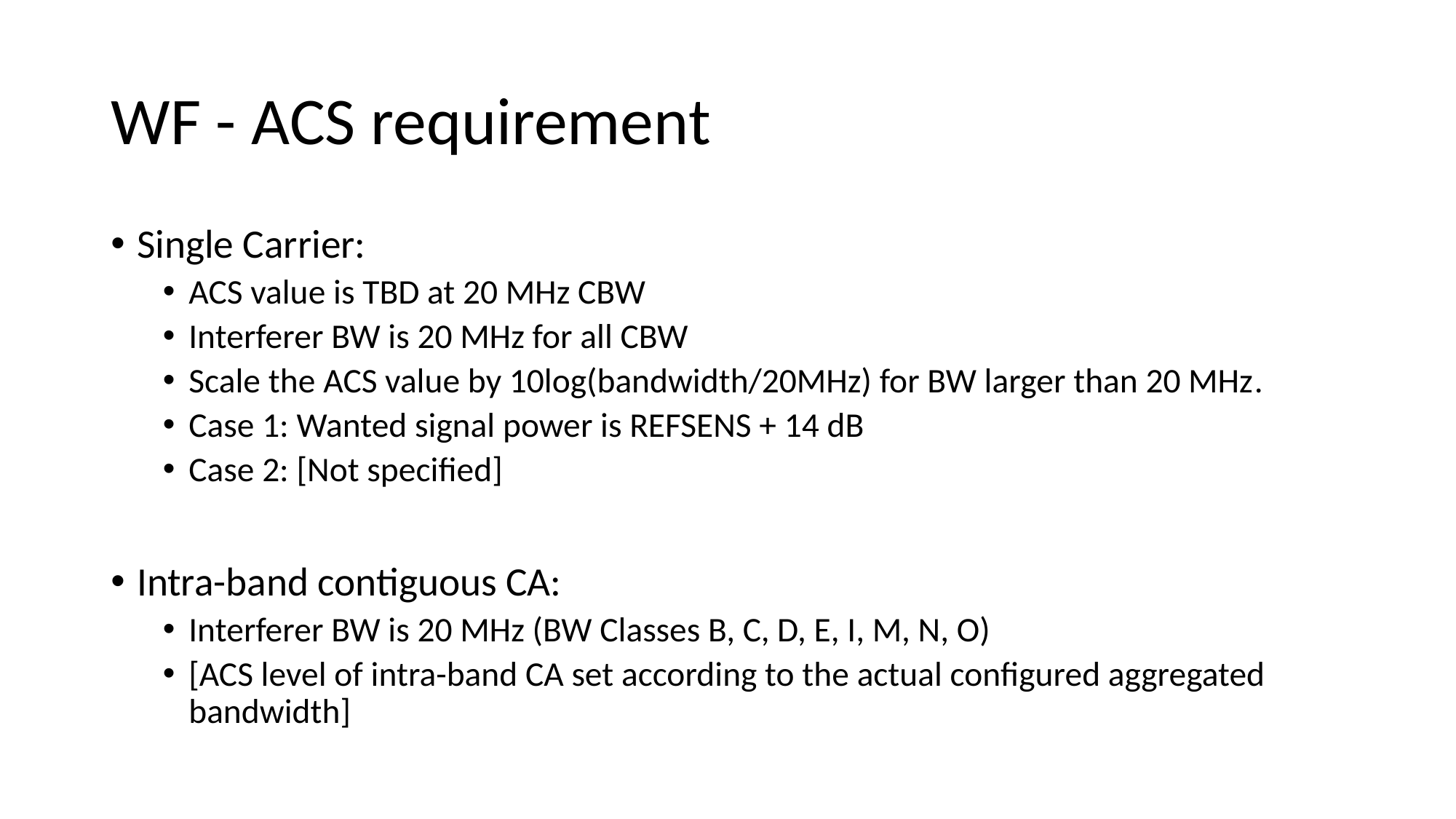

# WF - ACS requirement
Single Carrier:
ACS value is TBD at 20 MHz CBW
Interferer BW is 20 MHz for all CBW
Scale the ACS value by 10log(bandwidth/20MHz) for BW larger than 20 MHz.
Case 1: Wanted signal power is REFSENS + 14 dB
Case 2: [Not specified]

Intra-band contiguous CA:
Interferer BW is 20 MHz (BW Classes B, C, D, E, I, M, N, O)
[ACS level of intra-band CA set according to the actual configured aggregated bandwidth]